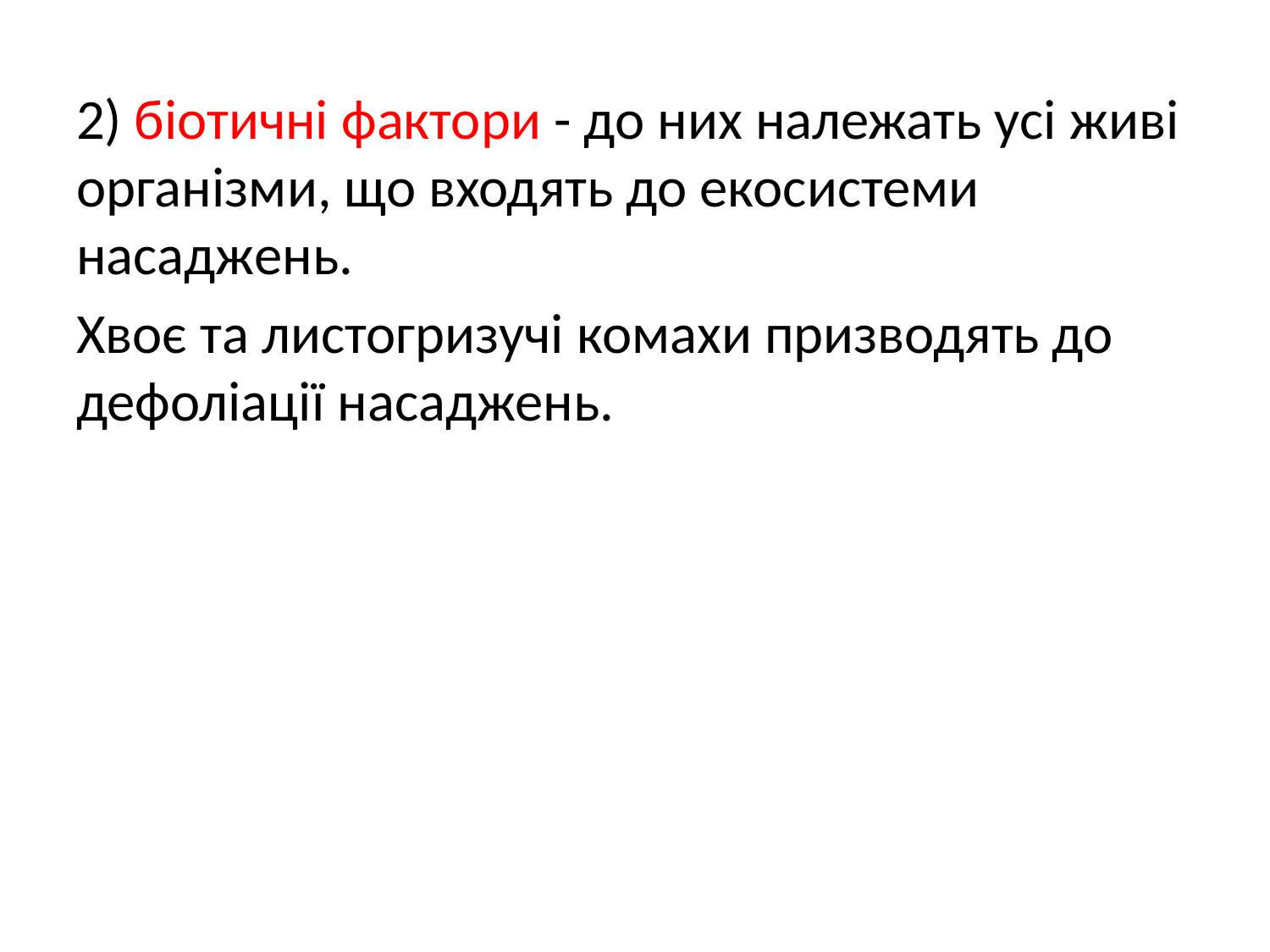

2) біотичні фактори - до них належать усі живі організми, що входять до екосистеми насаджень.
Хвоє та листогризучі комахи призводять до дефоліації насаджень.